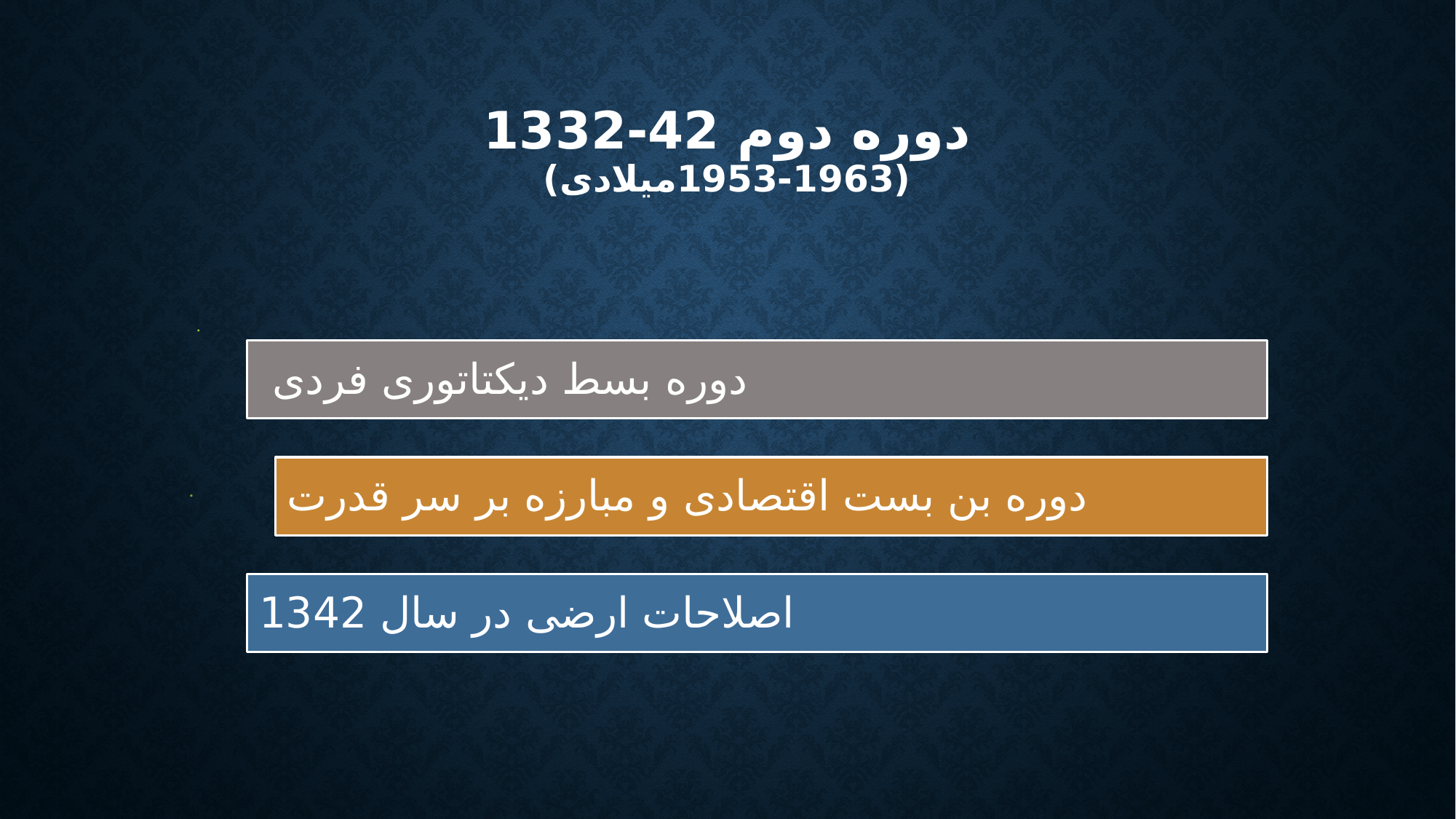

# دوره دوم 42-1332 (1963-1953میلادی)
دوره بسط دیکتاتوری فردی
دوره بن بست اقتصادی و مبارزه بر سر قدرت